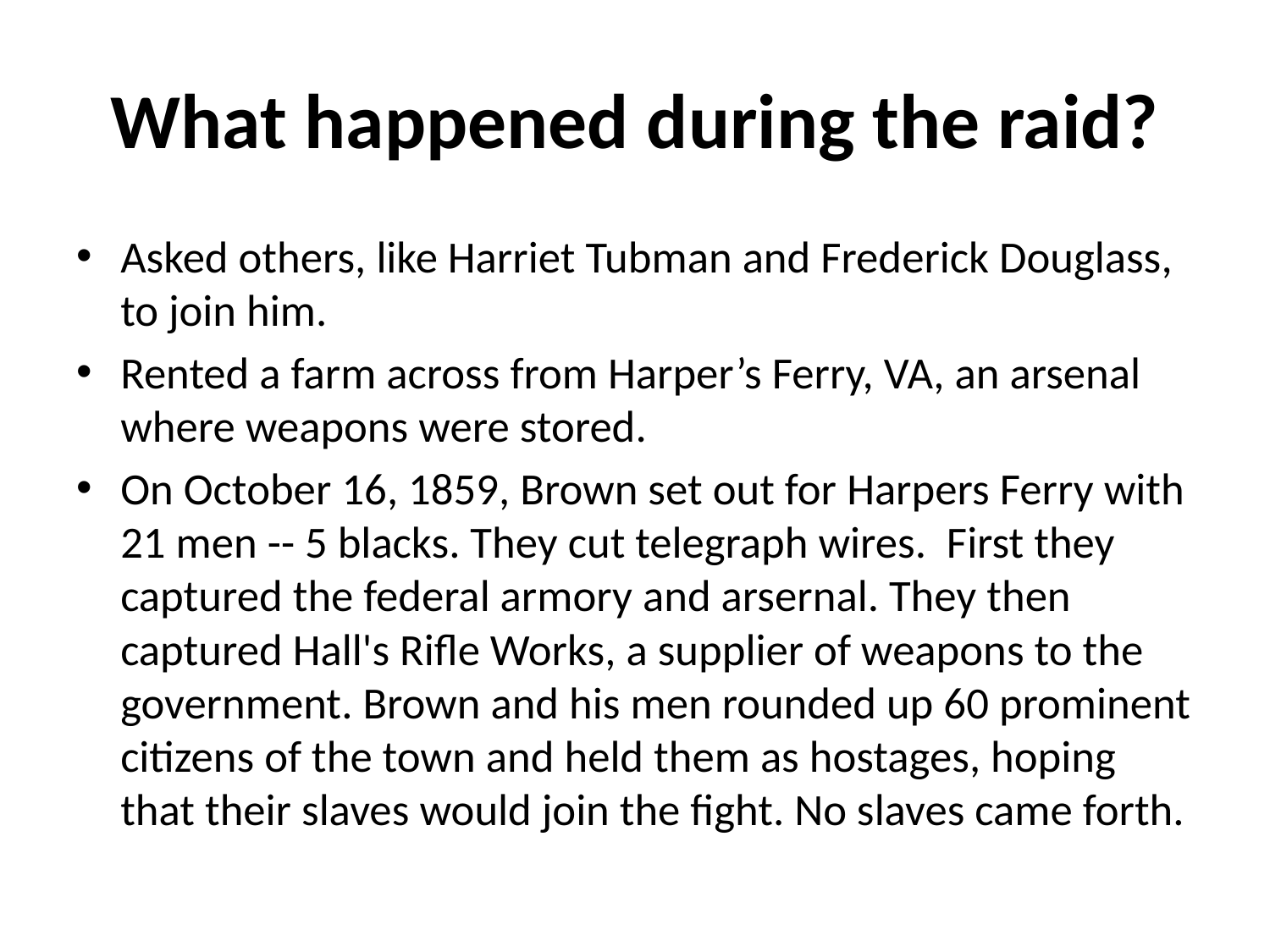

# What happened during the raid?
Asked others, like Harriet Tubman and Frederick Douglass, to join him.
Rented a farm across from Harper’s Ferry, VA, an arsenal where weapons were stored.
On October 16, 1859, Brown set out for Harpers Ferry with 21 men -- 5 blacks. They cut telegraph wires.  First they captured the federal armory and arsernal. They then captured Hall's Rifle Works, a supplier of weapons to the government. Brown and his men rounded up 60 prominent citizens of the town and held them as hostages, hoping that their slaves would join the fight. No slaves came forth.